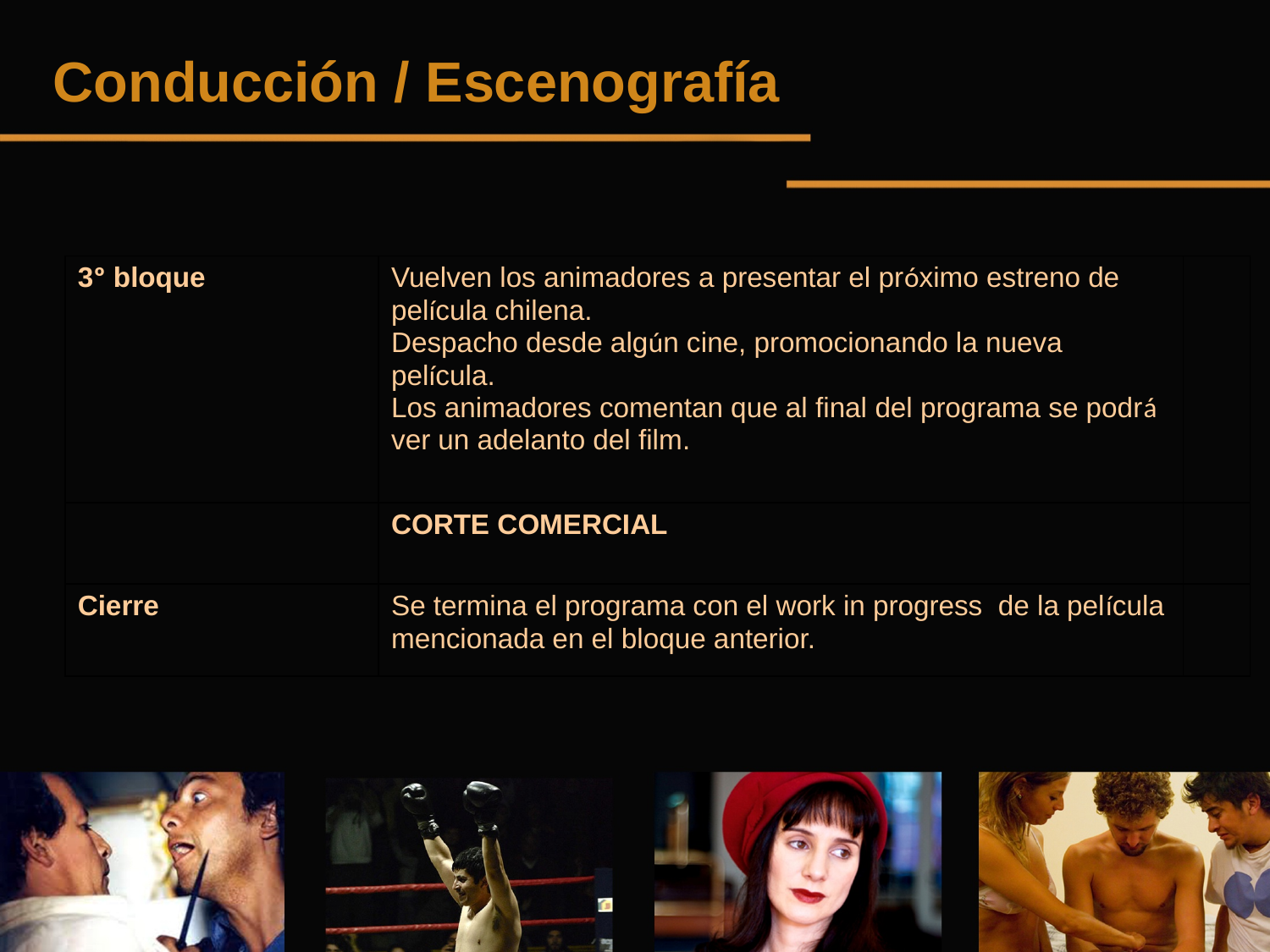

# Conducción / Escenografía
| 3º bloque | Vuelven los animadores a presentar el próximo estreno de película chilena. Despacho desde algún cine, promocionando la nueva película. Los animadores comentan que al final del programa se podrá ver un adelanto del film. |  |
| --- | --- | --- |
|  | CORTE COMERCIAL |  |
| Cierre | Se termina el programa con el work in progress de la película mencionada en el bloque anterior. |  |